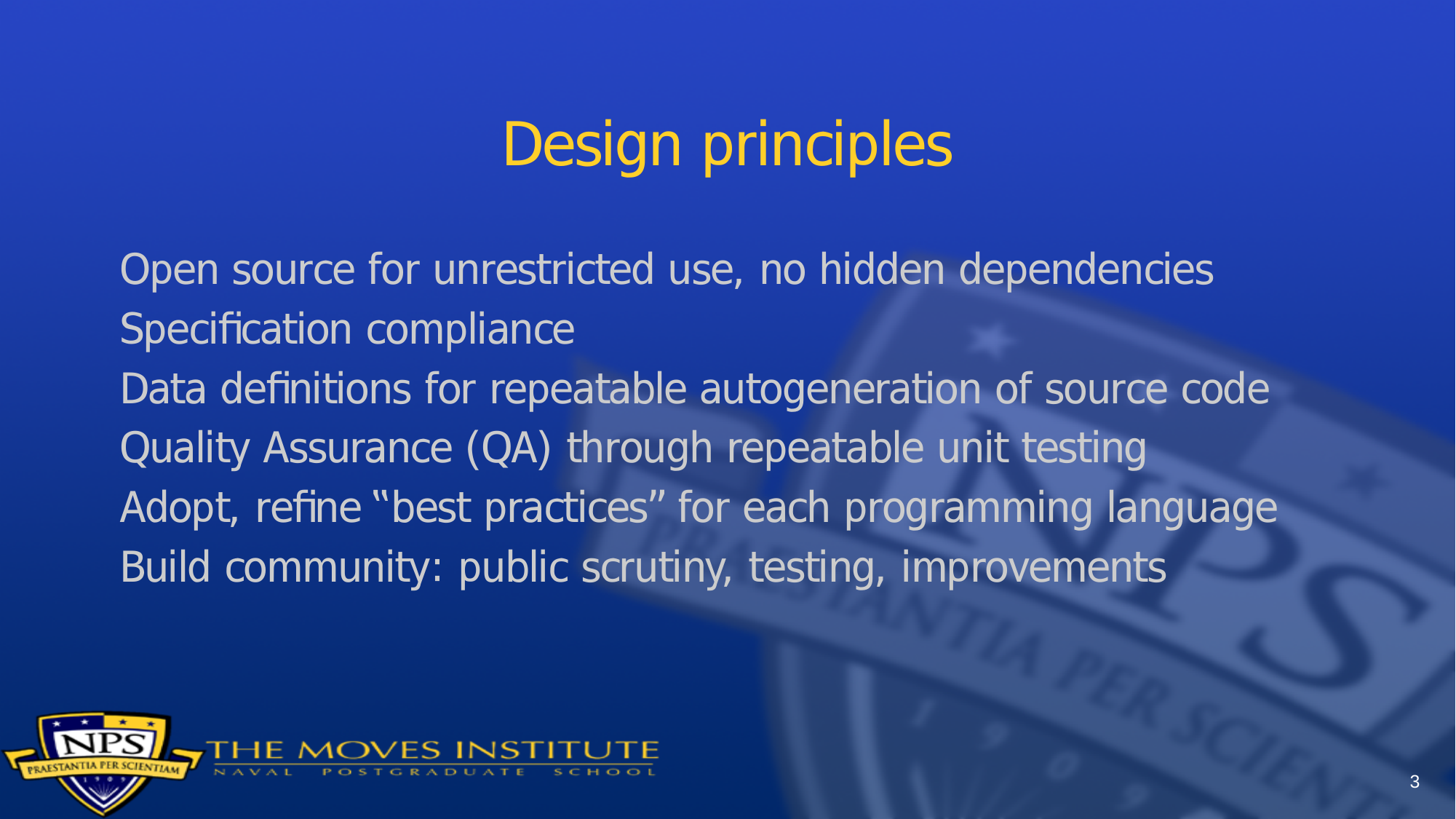

# Design principles
Open source for unrestricted use, no hidden dependencies
Specification compliance
Data definitions for repeatable autogeneration of source code
Quality Assurance (QA) through repeatable unit testing
Adopt, refine “best practices” for each programming language
Build community: public scrutiny, testing, improvements
3